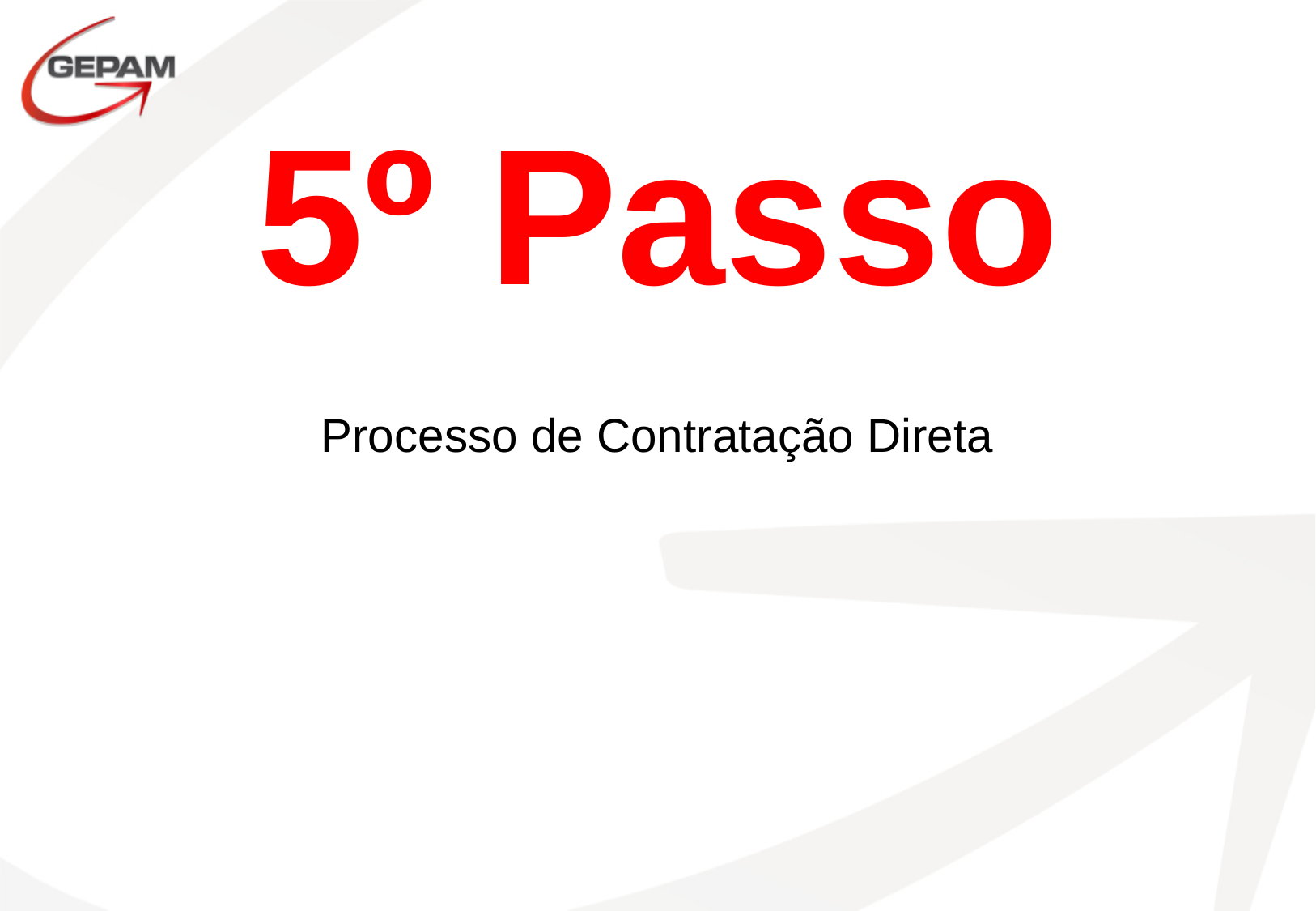

# 5º Passo
Processo de Contratação Direta